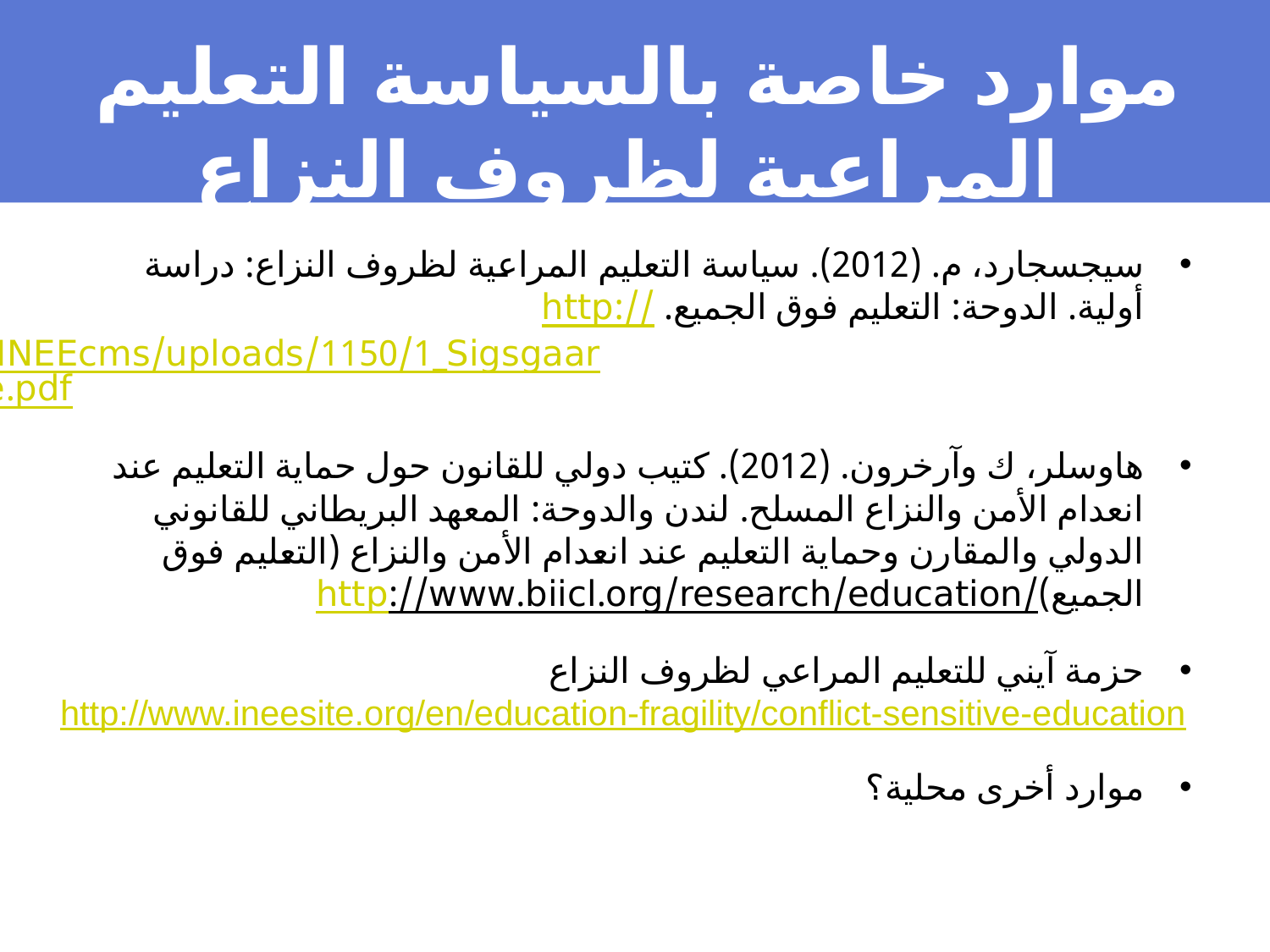

موارد خاصة بالسياسة التعليم
المراعية لظروف النزاع
سيجسجارد، م. (2012). سياسة التعليم المراعية لظروف النزاع: دراسة أولية. الدوحة: التعليم فوق الجميع. http://toolkit.ineesite.org/toolkit/INEEcms/uploads/1150/1_Sigsgaard_M(2012)Conflict-Sensitive.pdf
هاوسلر، ك وآرخرون. (2012). كتيب دولي للقانون حول حماية التعليم عند انعدام الأمن والنزاع المسلح. لندن والدوحة: المعهد البريطاني للقانوني الدولي والمقارن وحماية التعليم عند انعدام الأمن والنزاع (التعليم فوق الجميع)http://www.biicl.org/research/education/
حزمة آيني للتعليم المراعي لظروف النزاع
http://www.ineesite.org/en/education-fragility/conflict-sensitive-education
موارد أخرى محلية؟